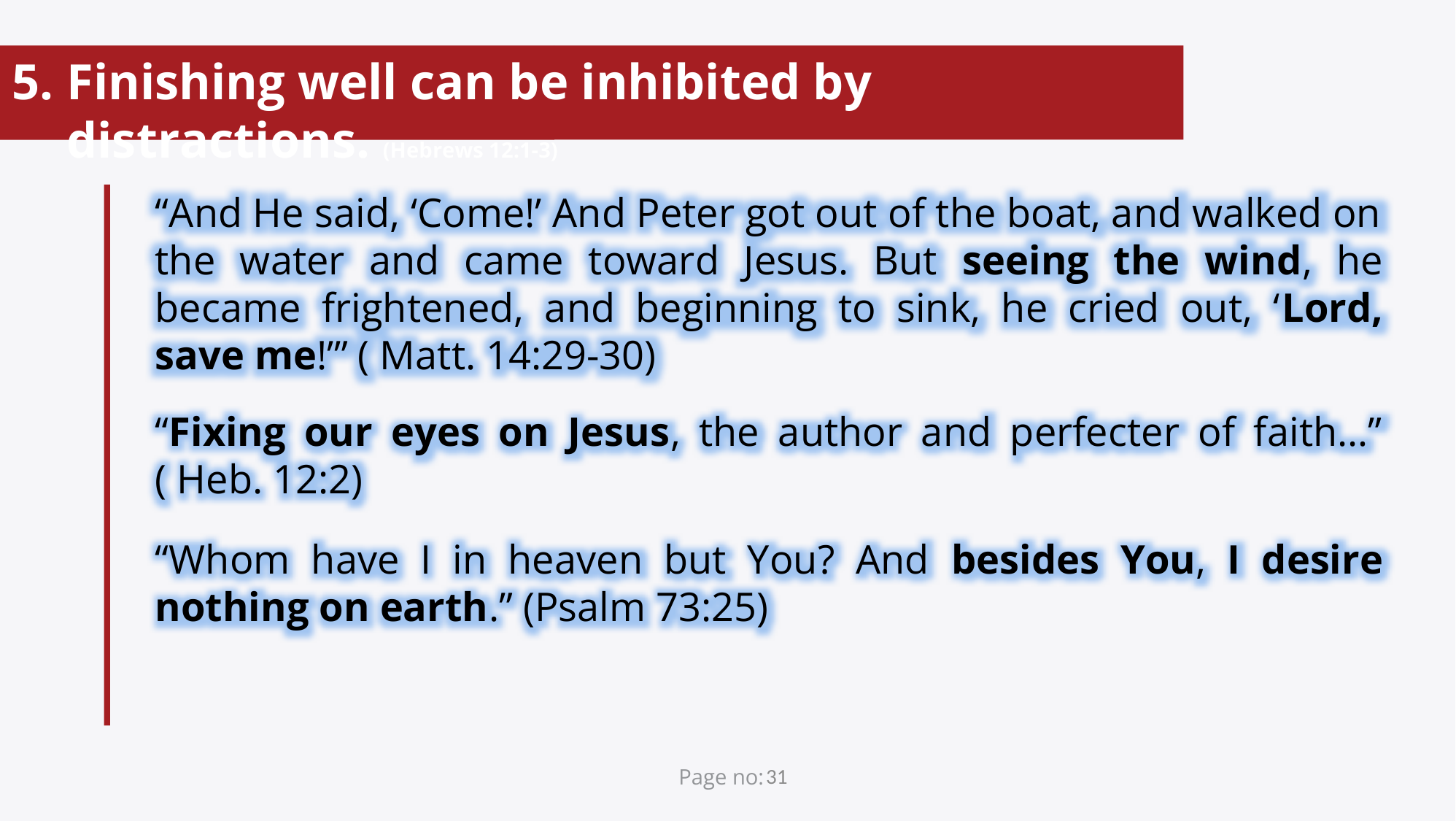

Finishing well can be inhibited by distractions. (Hebrews 12:1-3)

“And He said, ‘Come!’ And Peter got out of the boat, and walked on the water and came toward Jesus. But seeing the wind, he became frightened, and beginning to sink, he cried out, ‘Lord, save me!’” ( Matt. 14:29-30)
“Fixing our eyes on Jesus, the author and perfecter of faith…” ( Heb. 12:2)
“Whom have I in heaven but You? And besides You, I desire nothing on earth.” (Psalm 73:25)